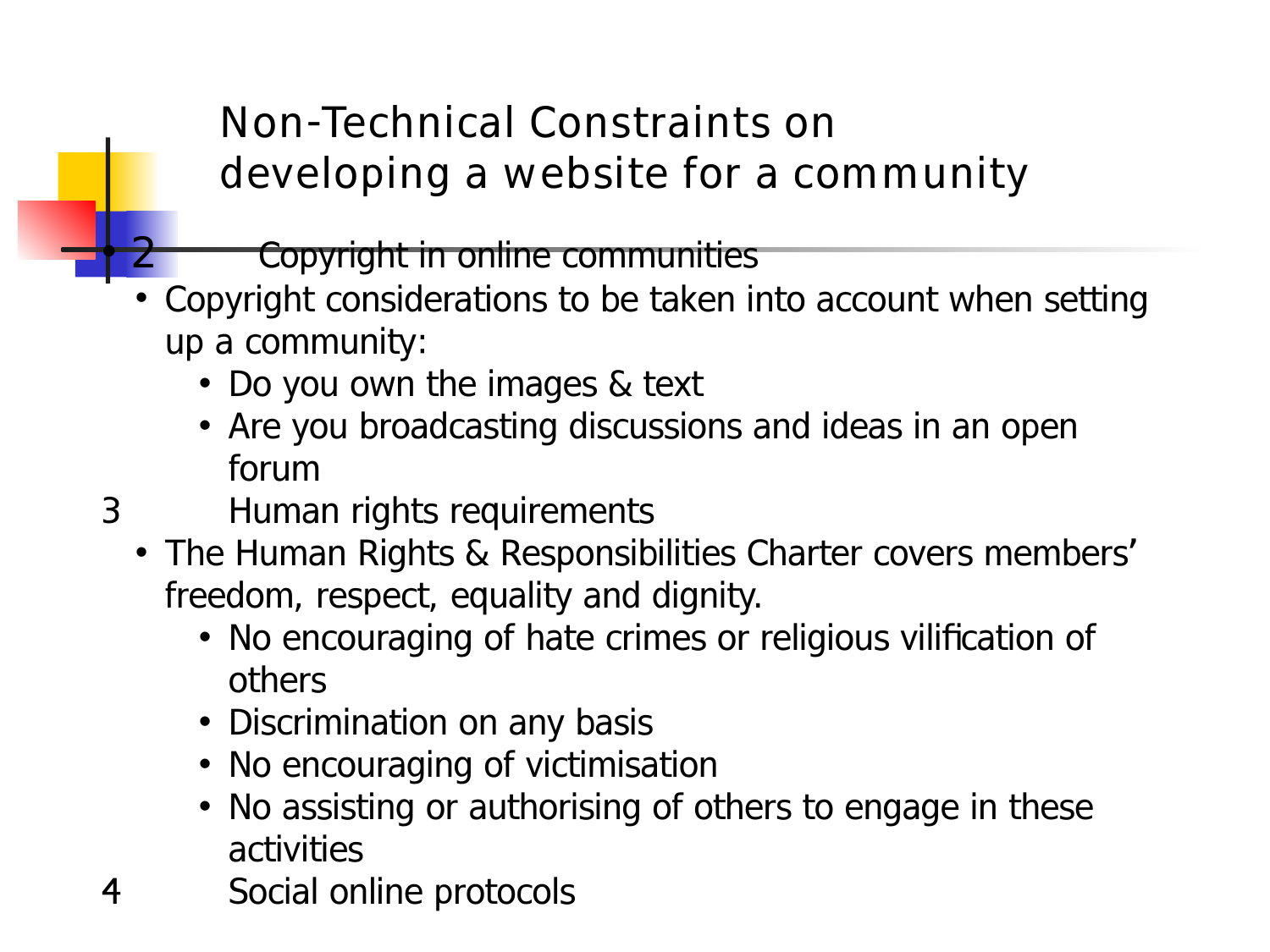

Non-Technical Constraints on developing a website for a community

2	Copyright in online communities
Copyright considerations to be taken into account when setting up a community:
Do you own the images & text
Are you broadcasting discussions and ideas in an open forum
3	Human rights requirements
The Human Rights & Responsibilities Charter covers members’ freedom, respect, equality and dignity.
No encouraging of hate crimes or religious vilification of others
Discrimination on any basis
No encouraging of victimisation
No assisting or authorising of others to engage in these activities
4	Social online protocols